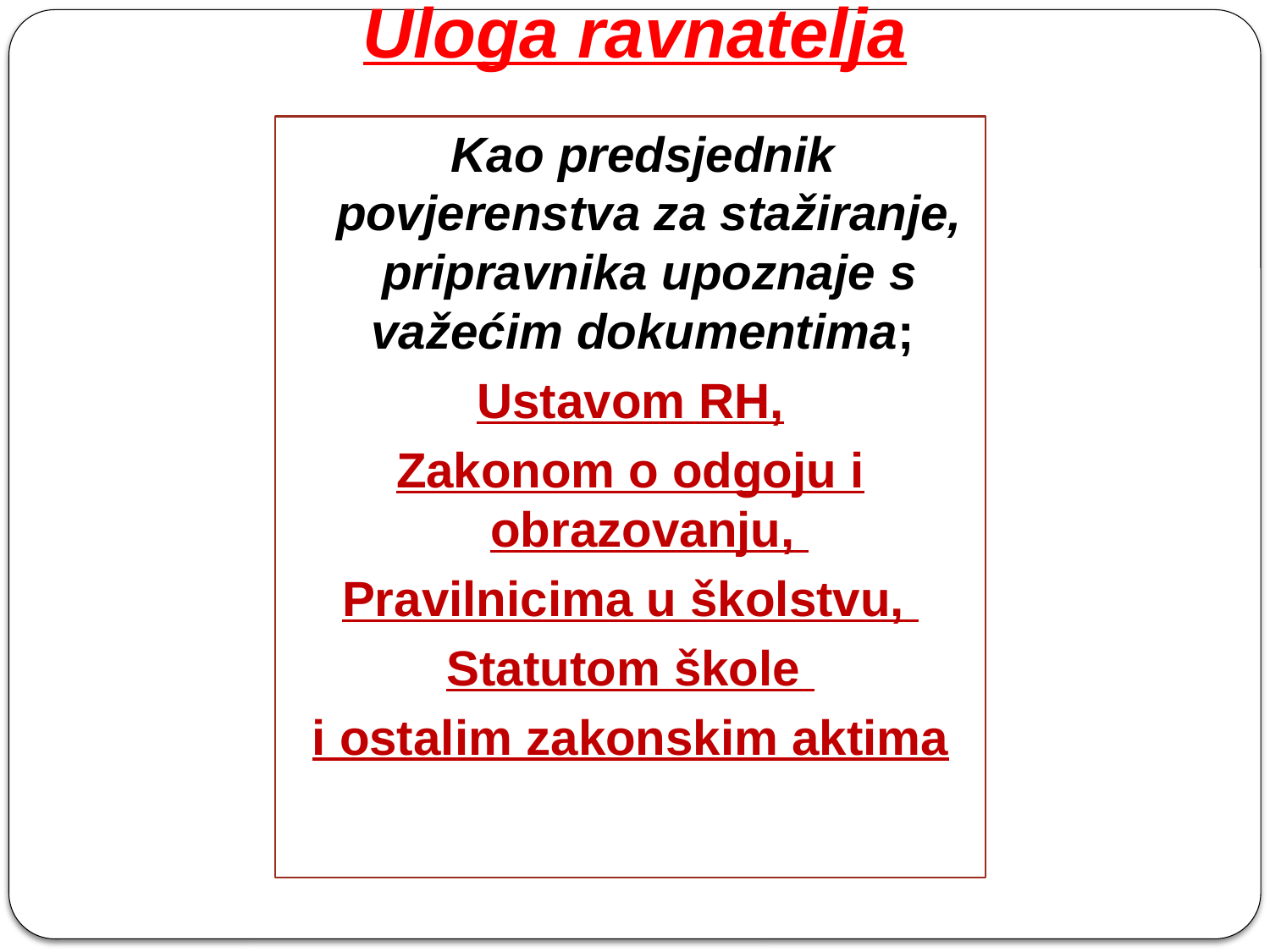

# Uloga ravnatelja
  Kao predsjednik povjerenstva za stažiranje, pripravnika upoznaje s važećim dokumentima;
Ustavom RH,
Zakonom o odgoju i obrazovanju,
Pravilnicima u školstvu,
Statutom škole
i ostalim zakonskim aktima